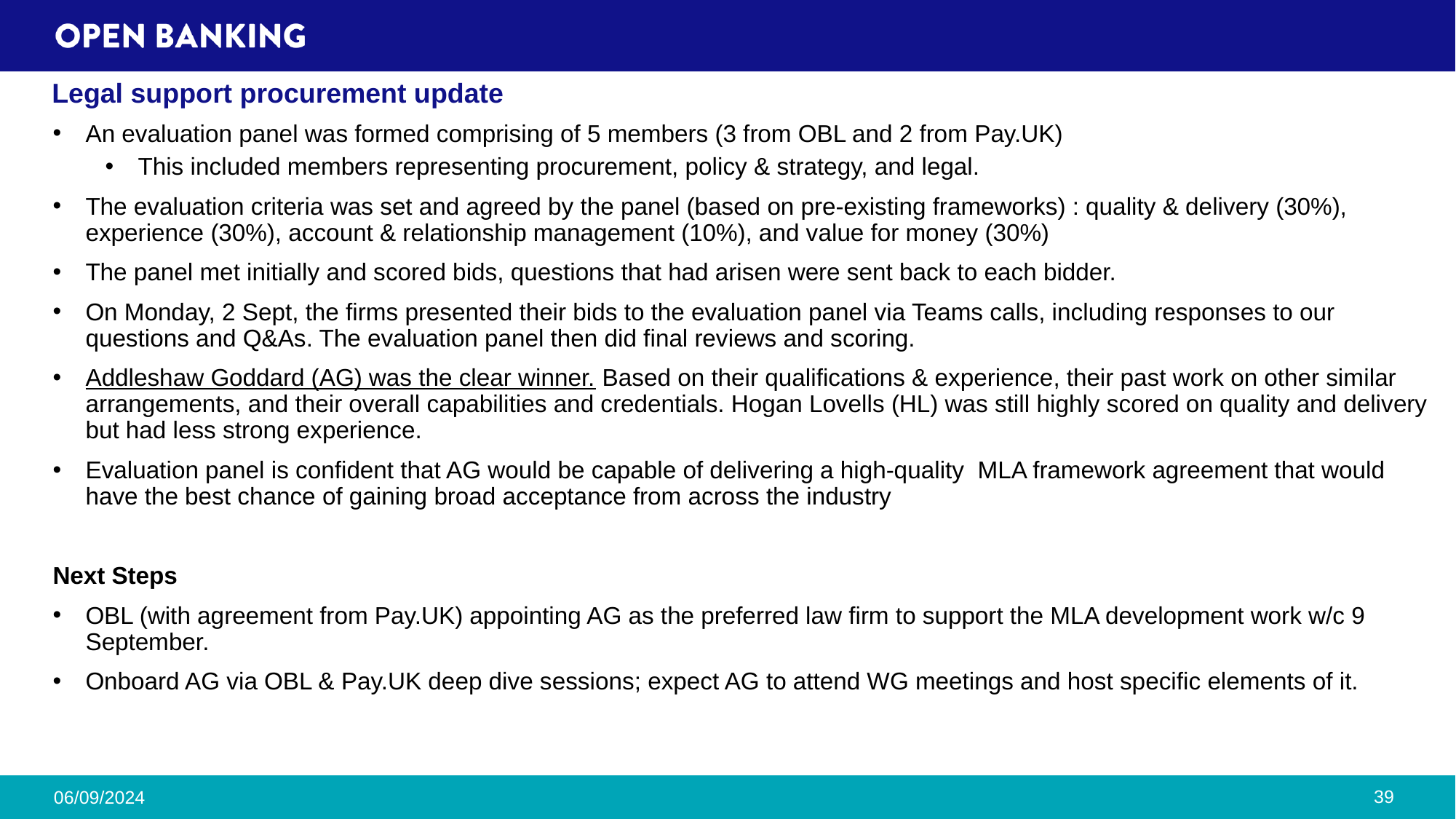

# Legal support procurement update
An evaluation panel was formed comprising of 5 members (3 from OBL and 2 from Pay.UK)
This included members representing procurement, policy & strategy, and legal.
The evaluation criteria was set and agreed by the panel (based on pre-existing frameworks) : quality & delivery (30%), experience (30%), account & relationship management (10%), and value for money (30%)
The panel met initially and scored bids, questions that had arisen were sent back to each bidder.
On Monday, 2 Sept, the firms presented their bids to the evaluation panel via Teams calls, including responses to our questions and Q&As. The evaluation panel then did final reviews and scoring.
Addleshaw Goddard (AG) was the clear winner. Based on their qualifications & experience, their past work on other similar arrangements, and their overall capabilities and credentials. Hogan Lovells (HL) was still highly scored on quality and delivery but had less strong experience.
Evaluation panel is confident that AG would be capable of delivering a high-quality  MLA framework agreement that would have the best chance of gaining broad acceptance from across the industry

Next Steps
OBL (with agreement from Pay.UK) appointing AG as the preferred law firm to support the MLA development work w/c 9 September.
Onboard AG via OBL & Pay.UK deep dive sessions; expect AG to attend WG meetings and host specific elements of it.

39
06/09/2024